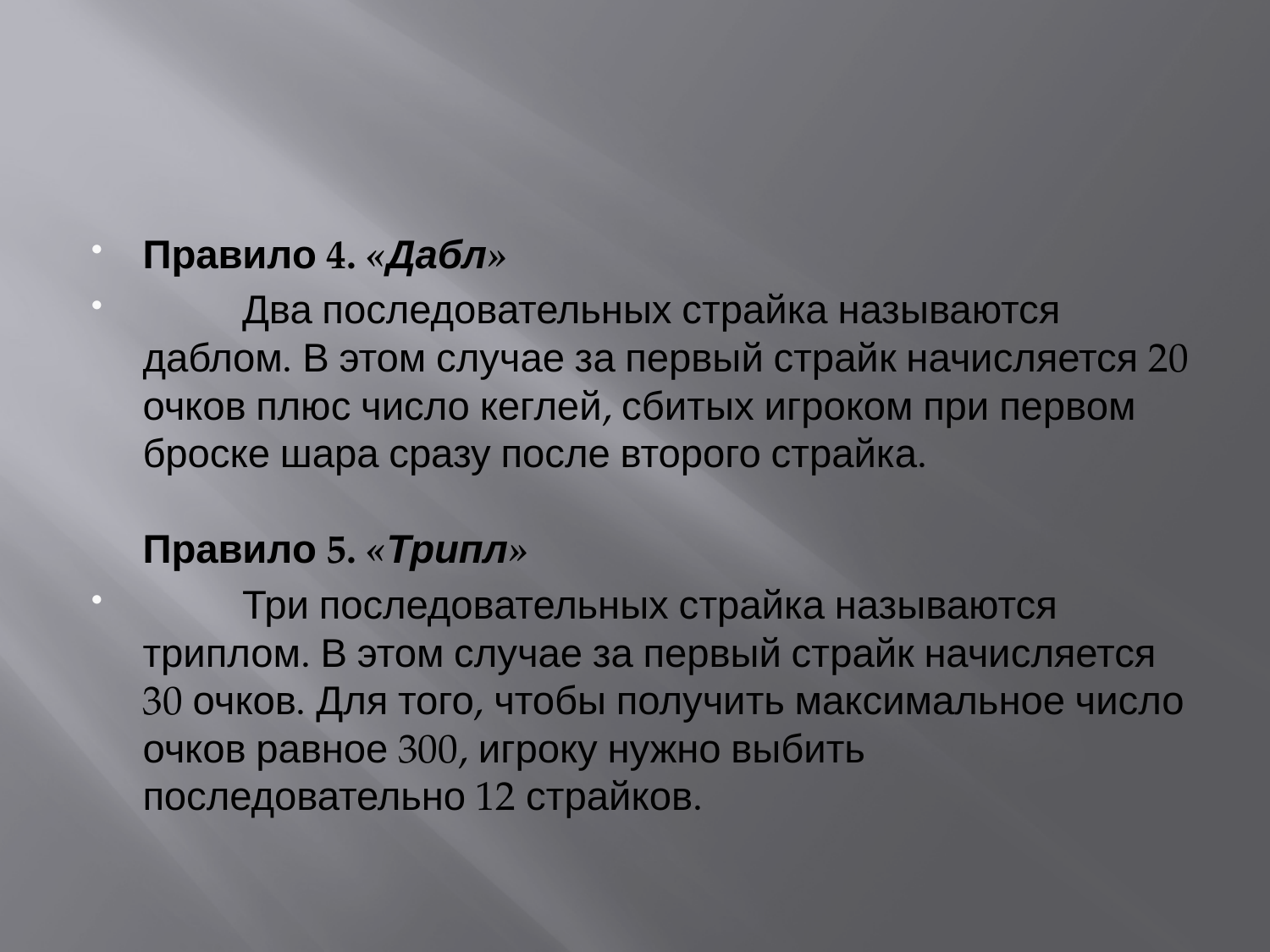

#
Правило 4. «Дабл»
          Два последовательных страйка называются даблом. В этом случае за первый страйк начисляется 20 очков плюс число кеглей, сбитых игроком при первом броске шара сразу после второго страйка.
Правило 5. «Трипл»
          Три последовательных страйка называются триплом. В этом случае за первый страйк начисляется 30 очков. Для того, чтобы получить максимальное число очков равное 300, игроку нужно выбить последовательно 12 страйков.